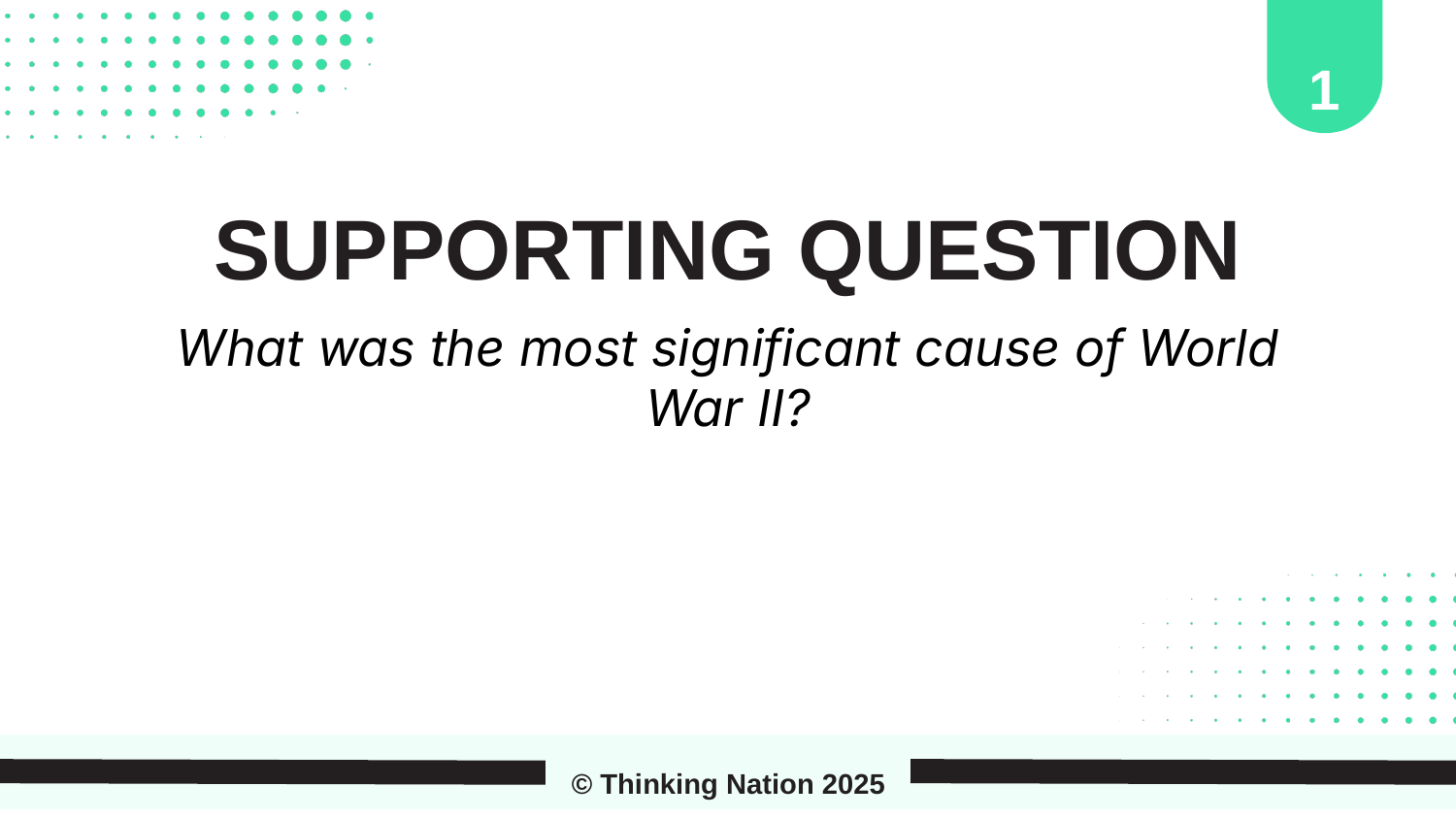

1
SUPPORTING QUESTION
What was the most significant cause of World War II?

© Thinking Nation 2025